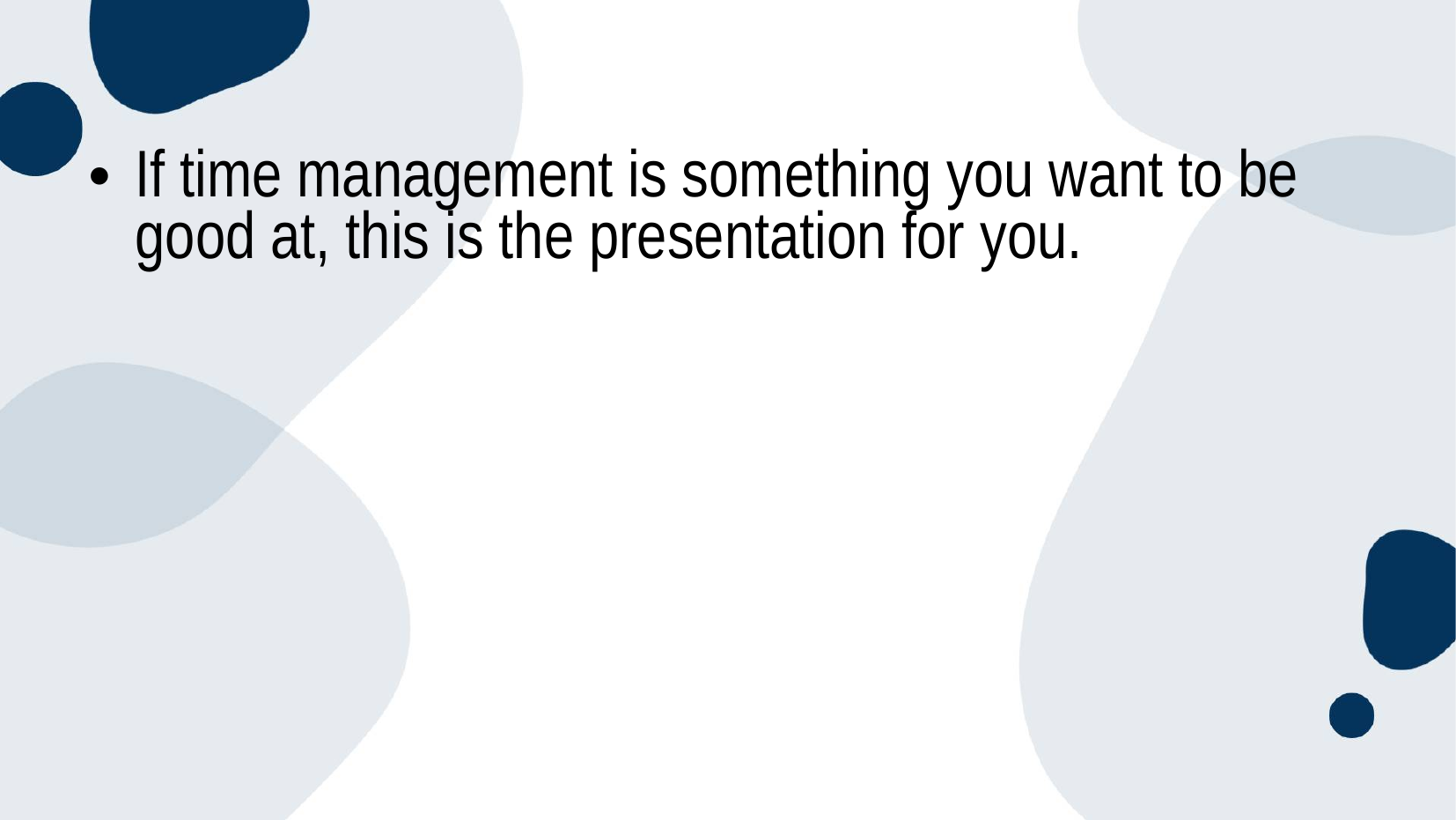

#
If time management is something you want to be good at, this is the presentation for you.